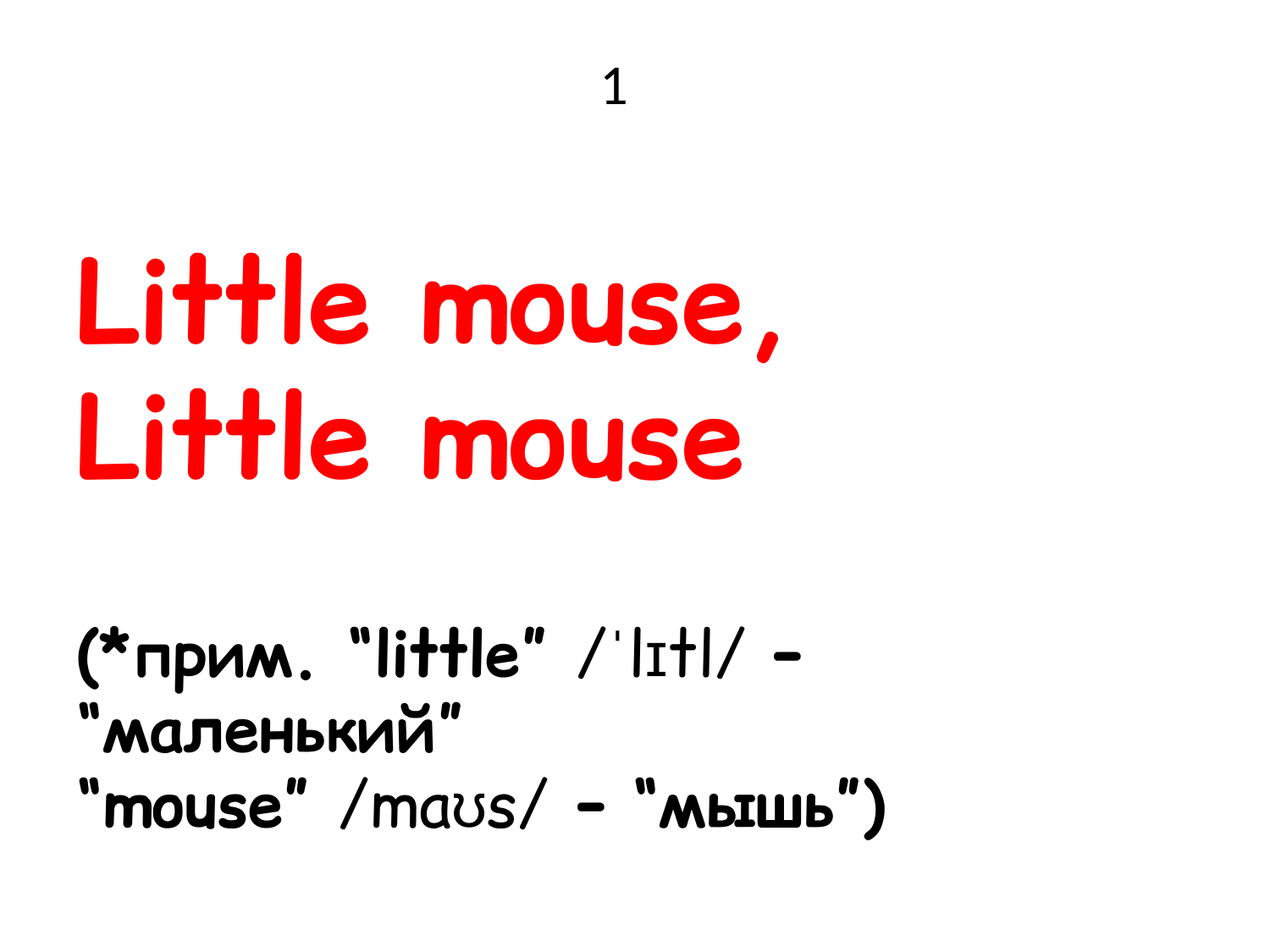

# 1
Little mouse,
Little mouse
(*прим. “little” /ˈlɪtl/ – “маленький”
“mouse” /maʊs/ – “мышь”)